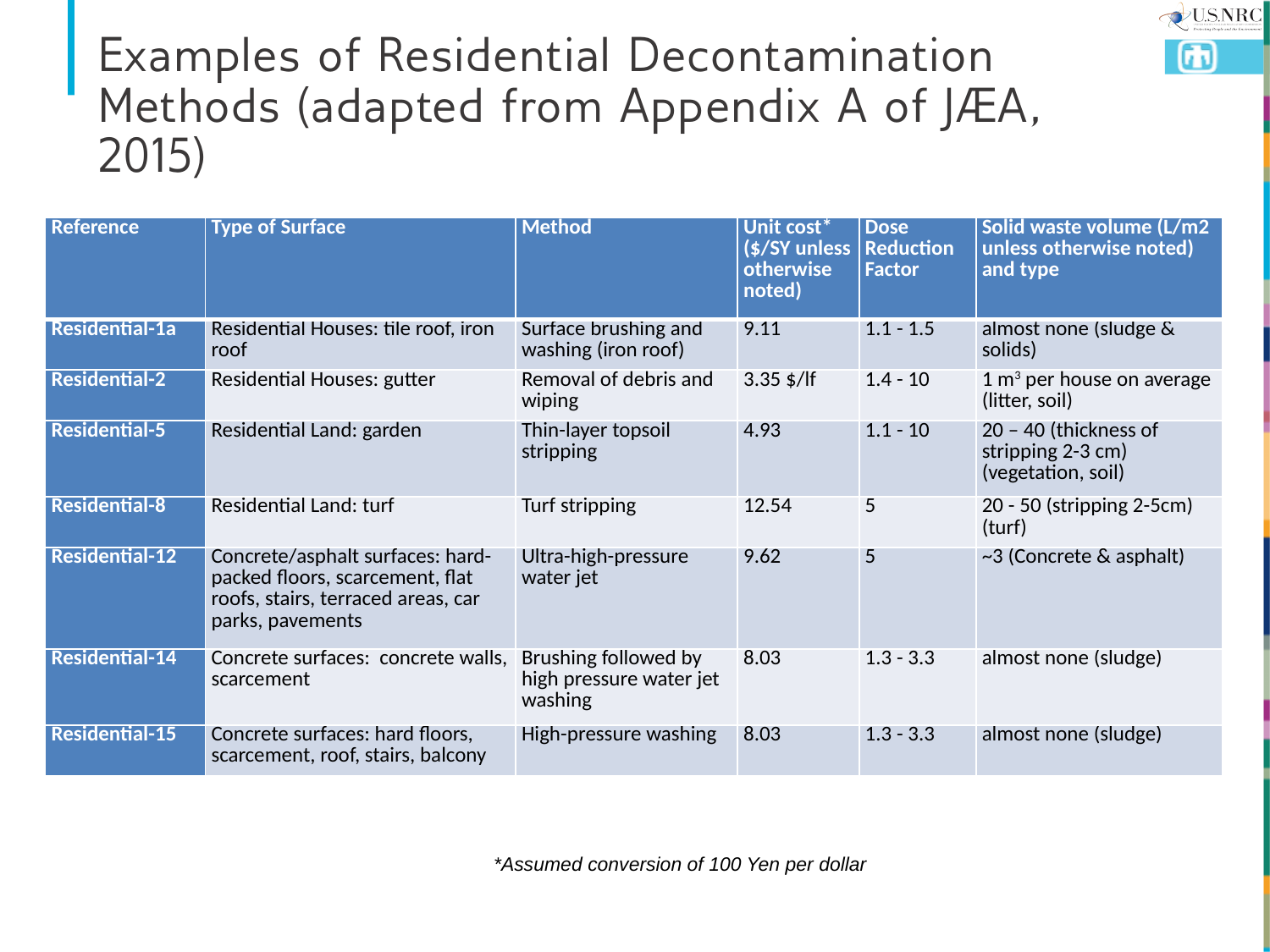

# Examples of Residential Decontamination Methods (adapted from Appendix A of JAEA, 2015)
| Reference | Type of Surface | Method | Unit cost\* ($/SY unless otherwise noted) | Dose Reduction Factor | Solid waste volume (L/m2 unless otherwise noted) and type |
| --- | --- | --- | --- | --- | --- |
| Residential-1a | Residential Houses: tile roof, iron roof | Surface brushing and washing (iron roof) | 9.11 | 1.1 - 1.5 | almost none (sludge & solids) |
| Residential-2 | Residential Houses: gutter | Removal of debris and wiping | 3.35 $/lf | 1.4 - 10 | 1 m3 per house on average (litter, soil) |
| Residential-5 | Residential Land: garden | Thin-layer topsoil stripping | 4.93 | 1.1 - 10 | 20 – 40 (thickness of stripping 2-3 cm) (vegetation, soil) |
| Residential-8 | Residential Land: turf | Turf stripping | 12.54 | 5 | 20 - 50 (stripping 2-5cm) (turf) |
| Residential-12 | Concrete/asphalt surfaces: hard-packed floors, scarcement, flat roofs, stairs, terraced areas, car parks, pavements | Ultra-high-pressure water jet | 9.62 | 5 | ~3 (Concrete & asphalt) |
| Residential-14 | Concrete surfaces: concrete walls, scarcement | Brushing followed by high pressure water jet washing | 8.03 | 1.3 - 3.3 | almost none (sludge) |
| Residential-15 | Concrete surfaces: hard floors, scarcement, roof, stairs, balcony | High-pressure washing | 8.03 | 1.3 - 3.3 | almost none (sludge) |
*Assumed conversion of 100 Yen per dollar